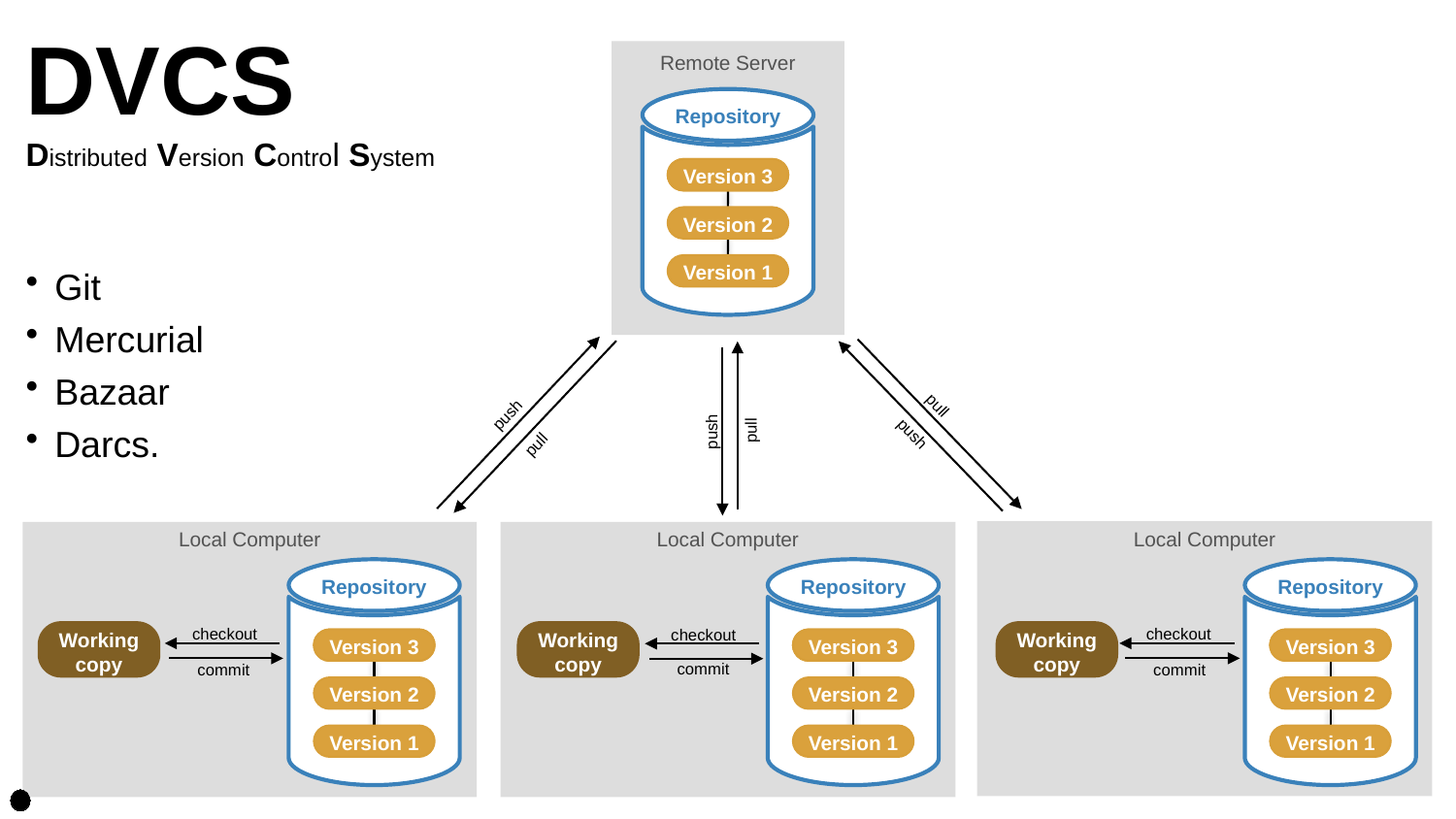

DVCS
Distributed Version Control System

Remote Server

Repository
Version 3

Version 3

Version 2

Version 1

Git
Mercurial
Bazaar
Darcs.
push

pull

push

pull

pull

push

Local Computer
Local Computer
Local Computer

Repository
Version 3

Version 3

Version 2

Version 1

Repository
Version 3

Version 3

Version 2

Version 1

Repository
Version 3

Version 3

Version 2

Version 1

checkout

commit

checkout

commit

checkout

commit

Working copy

Working copy

Working copy